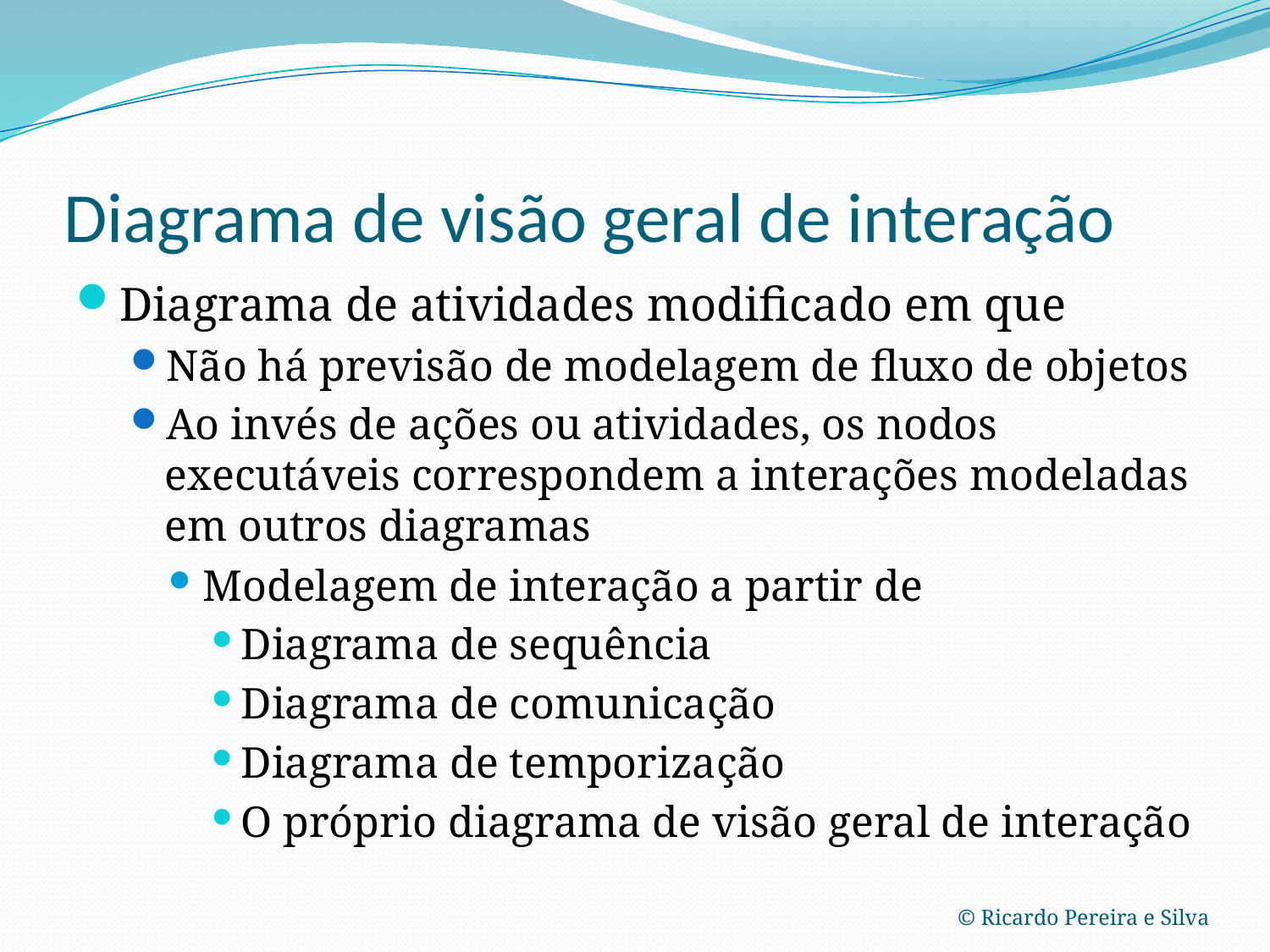

# Diagrama de visão geral de interação
Diagrama de atividades modificado em que
Não há previsão de modelagem de fluxo de objetos
Ao invés de ações ou atividades, os nodos executáveis correspondem a interações modeladas em outros diagramas
Modelagem de interação a partir de
Diagrama de sequência
Diagrama de comunicação
Diagrama de temporização
O próprio diagrama de visão geral de interação

© Ricardo Pereira e Silva